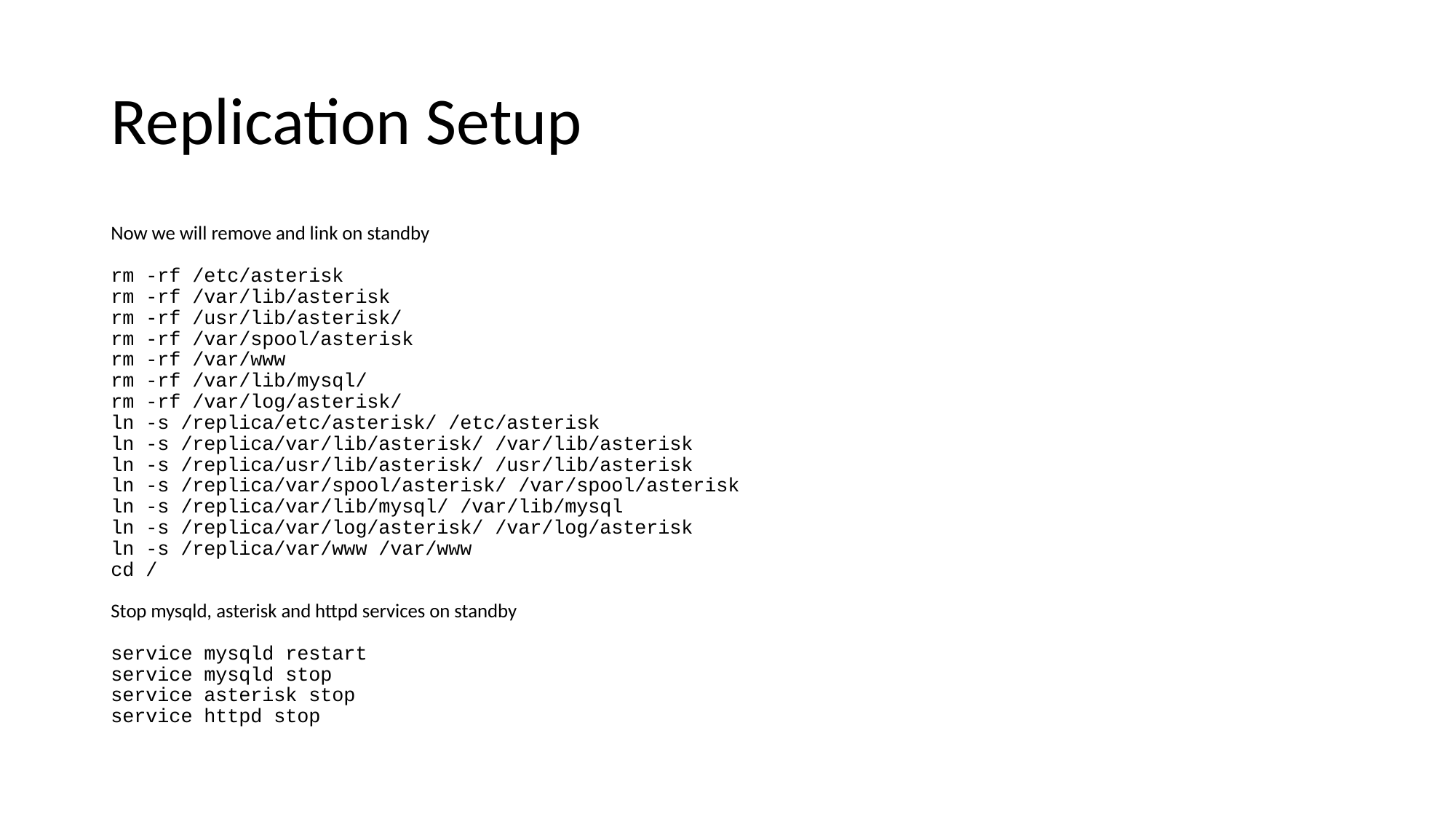

# Replication Setup
Now we will remove and link on standby

rm -rf /etc/asterisk
rm -rf /var/lib/asterisk
rm -rf /usr/lib/asterisk/
rm -rf /var/spool/asterisk
rm -rf /var/www
rm -rf /var/lib/mysql/
rm -rf /var/log/asterisk/
ln -s /replica/etc/asterisk/ /etc/asterisk
ln -s /replica/var/lib/asterisk/ /var/lib/asterisk
ln -s /replica/usr/lib/asterisk/ /usr/lib/asterisk
ln -s /replica/var/spool/asterisk/ /var/spool/asterisk
ln -s /replica/var/lib/mysql/ /var/lib/mysql
ln -s /replica/var/log/asterisk/ /var/log/asterisk
ln -s /replica/var/www /var/www
cd /

Stop mysqld, asterisk and httpd services on standby

service mysqld restart
service mysqld stop
service asterisk stop
service httpd stop